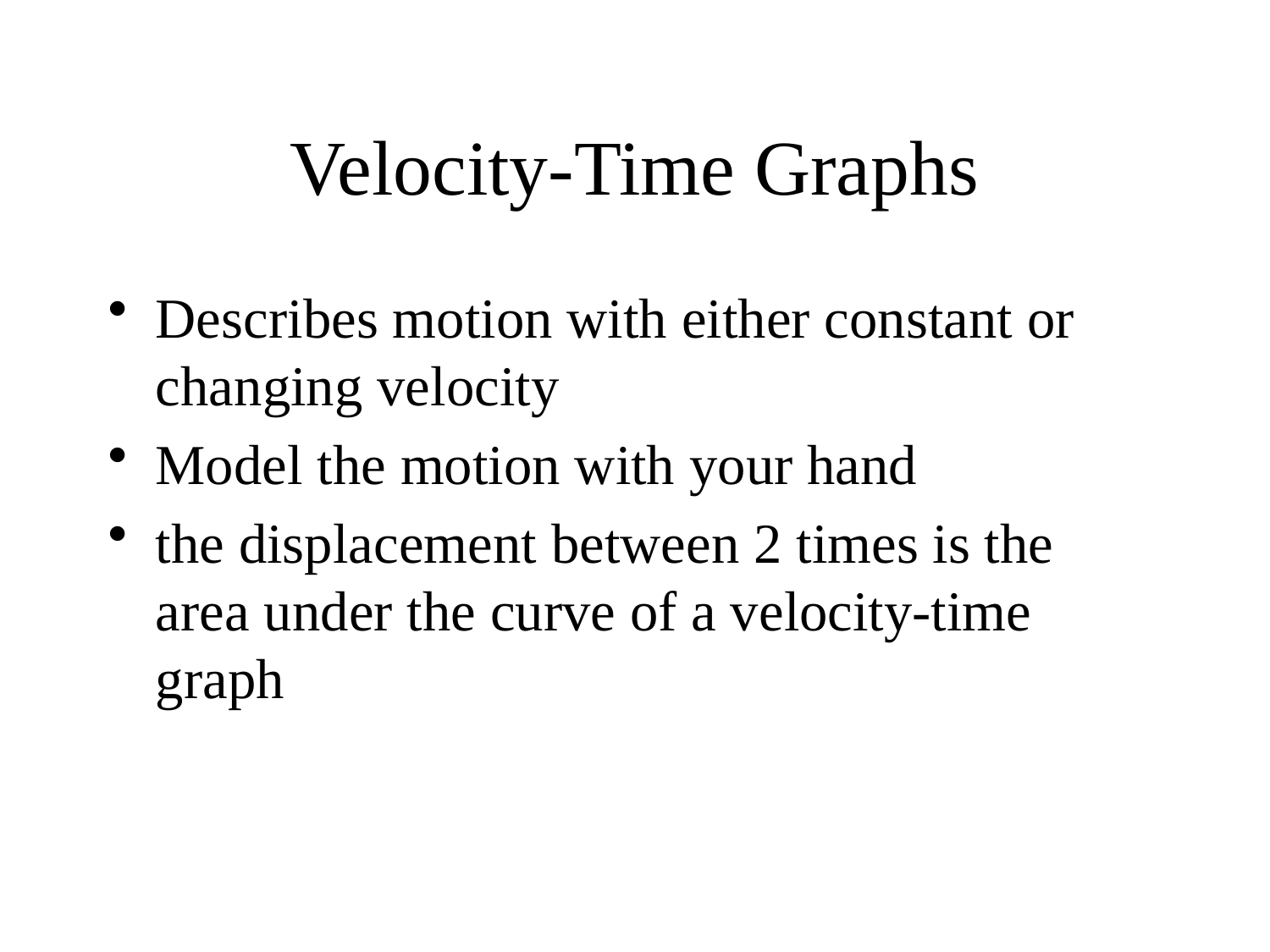

# Velocity-Time Graphs
Describes motion with either constant or changing velocity
Model the motion with your hand
the displacement between 2 times is the area under the curve of a velocity-time graph